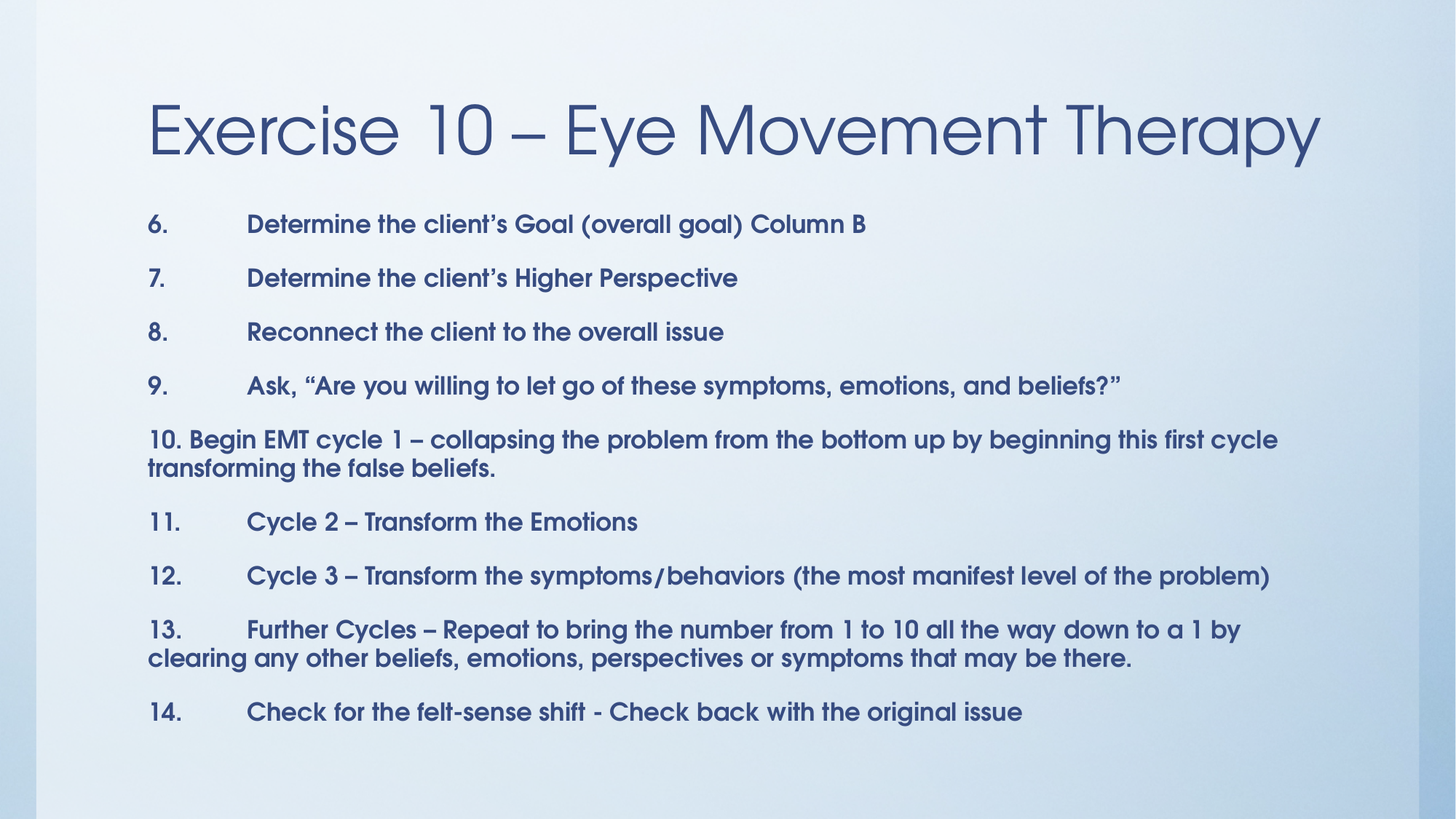

# Exercise 10 – Eye Movement Therapy
6.	Determine the client’s Goal (overall goal) Column B
7.	Determine the client’s Higher Perspective
8.	Reconnect the client to the overall issue
9.	Ask, “Are you willing to let go of these symptoms, emotions, and beliefs?”
10. Begin EMT cycle 1 – collapsing the problem from the bottom up by beginning this first cycle transforming the false beliefs.
11.	Cycle 2 – Transform the Emotions
12.	Cycle 3 – Transform the symptoms/behaviors (the most manifest level of the problem)
13.	Further Cycles – Repeat to bring the number from 1 to 10 all the way down to a 1 by clearing any other beliefs, emotions, perspectives or symptoms that may be there.
14.	Check for the felt-sense shift - Check back with the original issue